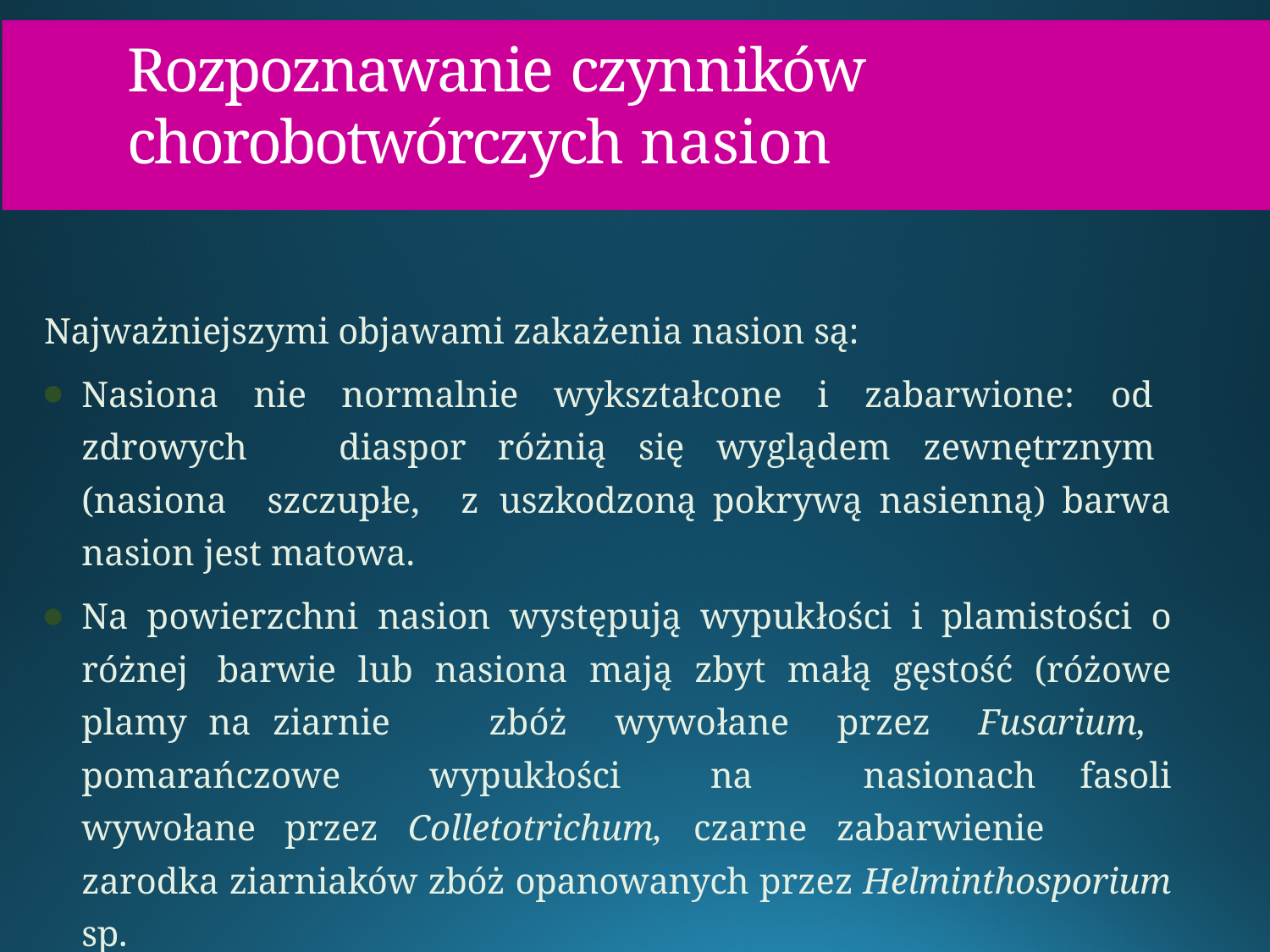

# Rozpoznawanie czynników chorobotwórczych nasion
Najważniejszymi objawami zakażenia nasion są:
Nasiona  nie  normalnie  wykształcone  i  zabarwione:  od  zdrowych 	diaspor  różnią  się  wyglądem  zewnętrznym  (nasiona  szczupłe,  z 	uszkodzoną pokrywą nasienną) barwa nasion jest matowa.
Na powierzchni nasion występują wypukłości i plamistości o różnej 	barwie lub nasiona mają zbyt małą gęstość (różowe plamy na ziarnie 	zbóż  wywołane  przez  Fusarium,  pomarańczowe  wypukłości  na 	nasionach fasoli wywołane przez Colletotrichum, czarne zabarwienie 	zarodka ziarniaków zbóż opanowanych przez Helminthosporium sp.